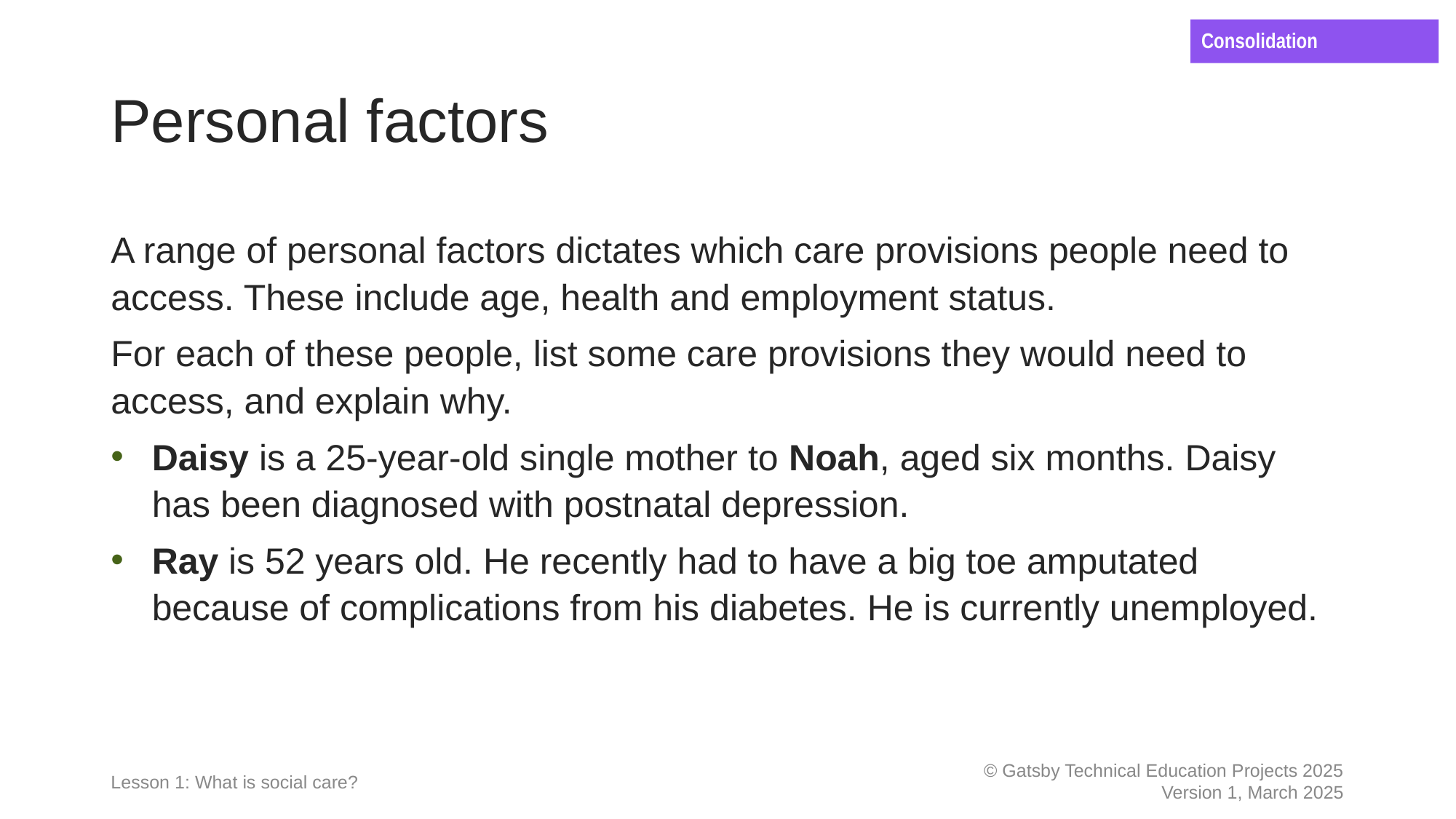

Consolidation
# Personal factors
A range of personal factors dictates which care provisions people need to access. These include age, health and employment status.
For each of these people, list some care provisions they would need to access, and explain why.
Daisy is a 25-year-old single mother to Noah, aged six months. Daisy has been diagnosed with postnatal depression.
Ray is 52 years old. He recently had to have a big toe amputated because of complications from his diabetes. He is currently unemployed.
Lesson 1: What is social care?